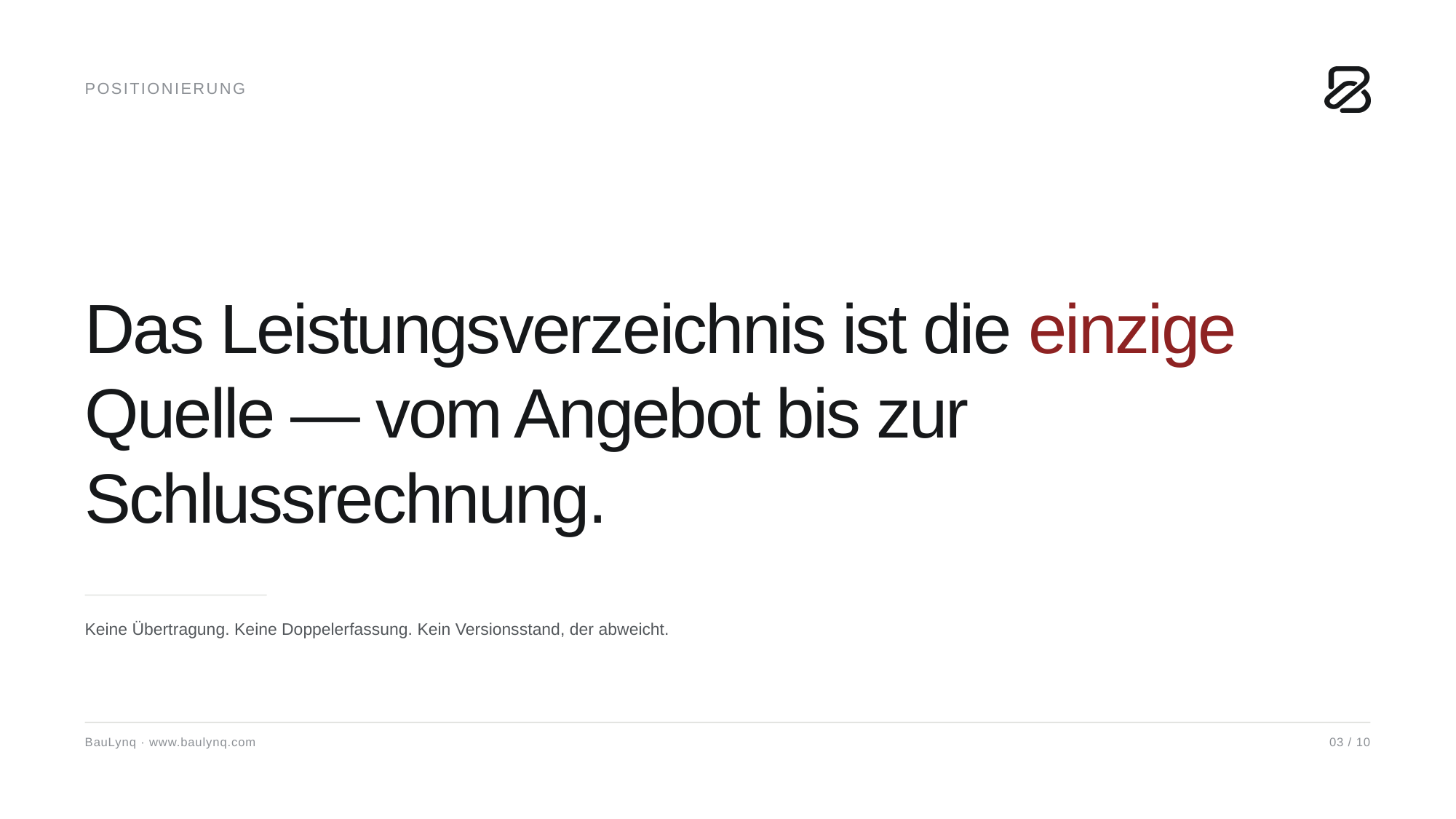

POSITIONIERUNG
Das Leistungsverzeichnis ist die einzige Quelle — vom Angebot bis zur Schlussrechnung.

Keine Übertragung. Keine Doppelerfassung. Kein Versionsstand, der abweicht.
03 / 10